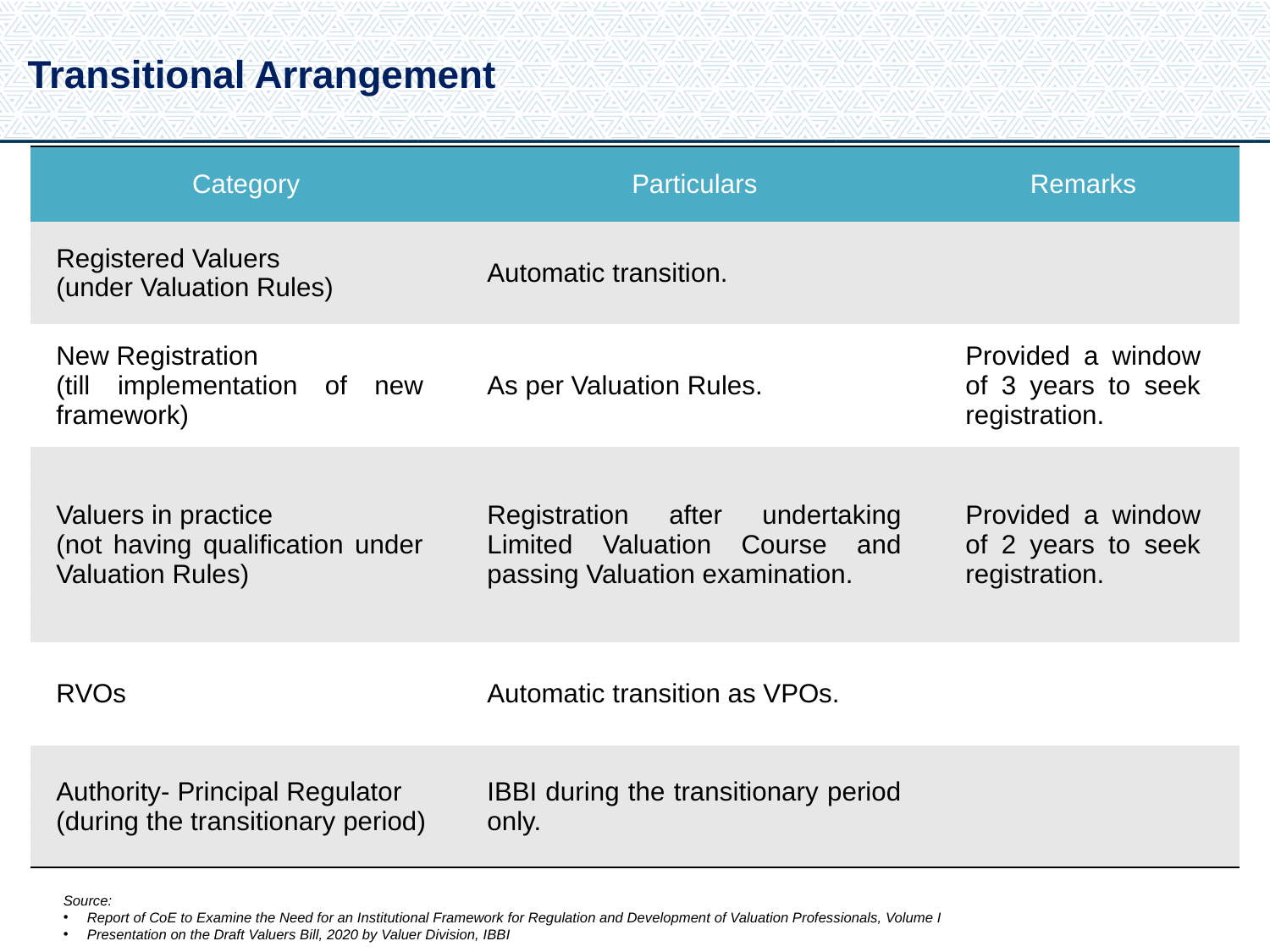

# Transitional Arrangement
| Category | Particulars | Remarks |
| --- | --- | --- |
| Registered Valuers (under Valuation Rules) | Automatic transition. |  |
| New Registration (till implementation of new framework) | As per Valuation Rules. | Provided a window of 3 years to seek registration. |
| Valuers in practice (not having qualification under Valuation Rules) | Registration after undertaking Limited Valuation Course and passing Valuation examination. | Provided a window of 2 years to seek registration. |
| RVOs | Automatic transition as VPOs. |  |
| Authority- Principal Regulator (during the transitionary period) | IBBI during the transitionary period only. |  |
Source:
Report of CoE to Examine the Need for an Institutional Framework for Regulation and Development of Valuation Professionals, Volume I
Presentation on the Draft Valuers Bill, 2020 by Valuer Division, IBBI

9